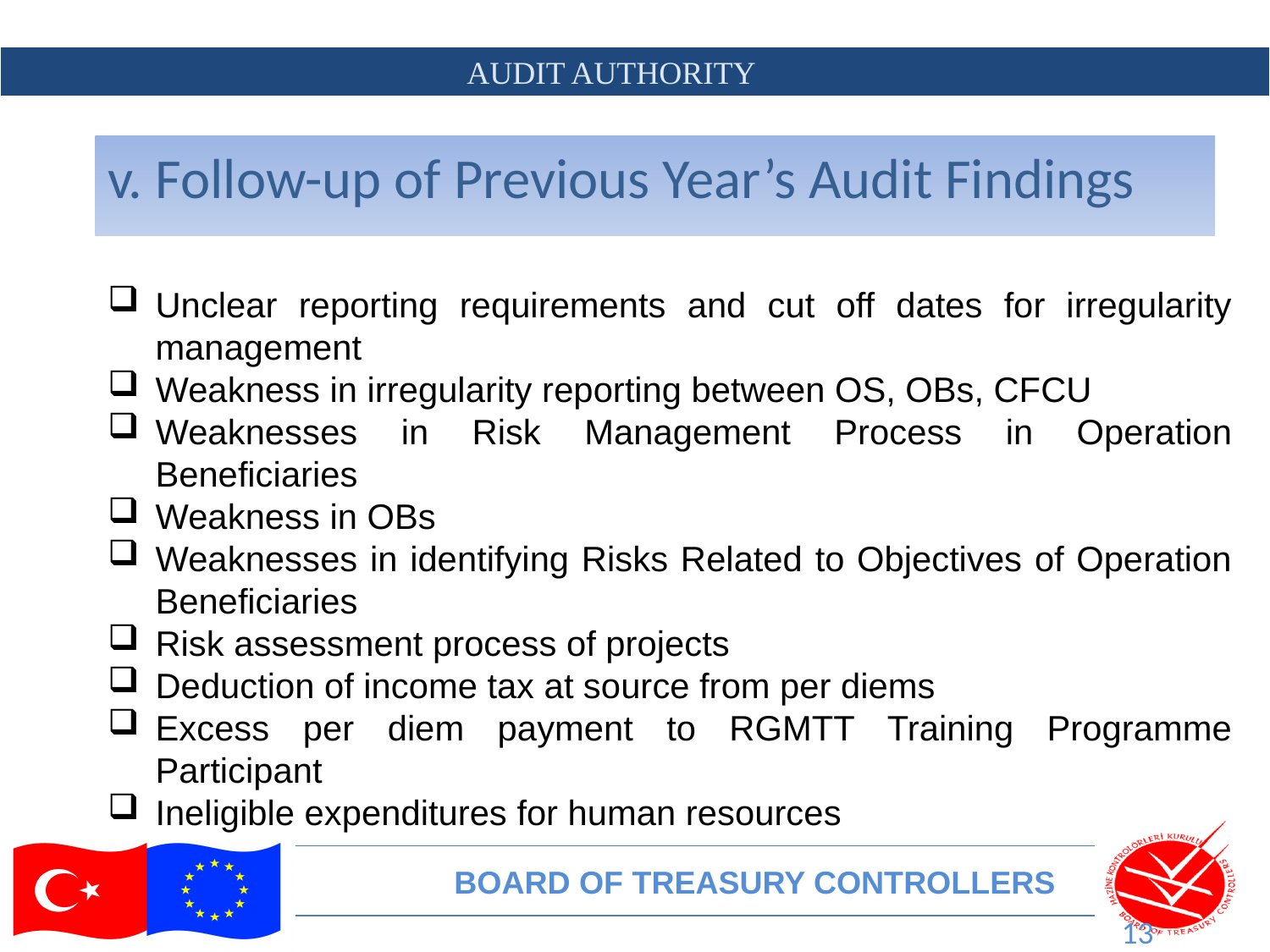

# v. Follow-up of Previous Year’s Audit Findings
Unclear reporting requirements and cut off dates for irregularity management
Weakness in irregularity reporting between OS, OBs, CFCU
Weaknesses in Risk Management Process in Operation Beneficiaries
Weakness in OBs
Weaknesses in identifying Risks Related to Objectives of Operation Beneficiaries
Risk assessment process of projects
Deduction of income tax at source from per diems
Excess per diem payment to RGMTT Training Programme Participant
Ineligible expenditures for human resources
13